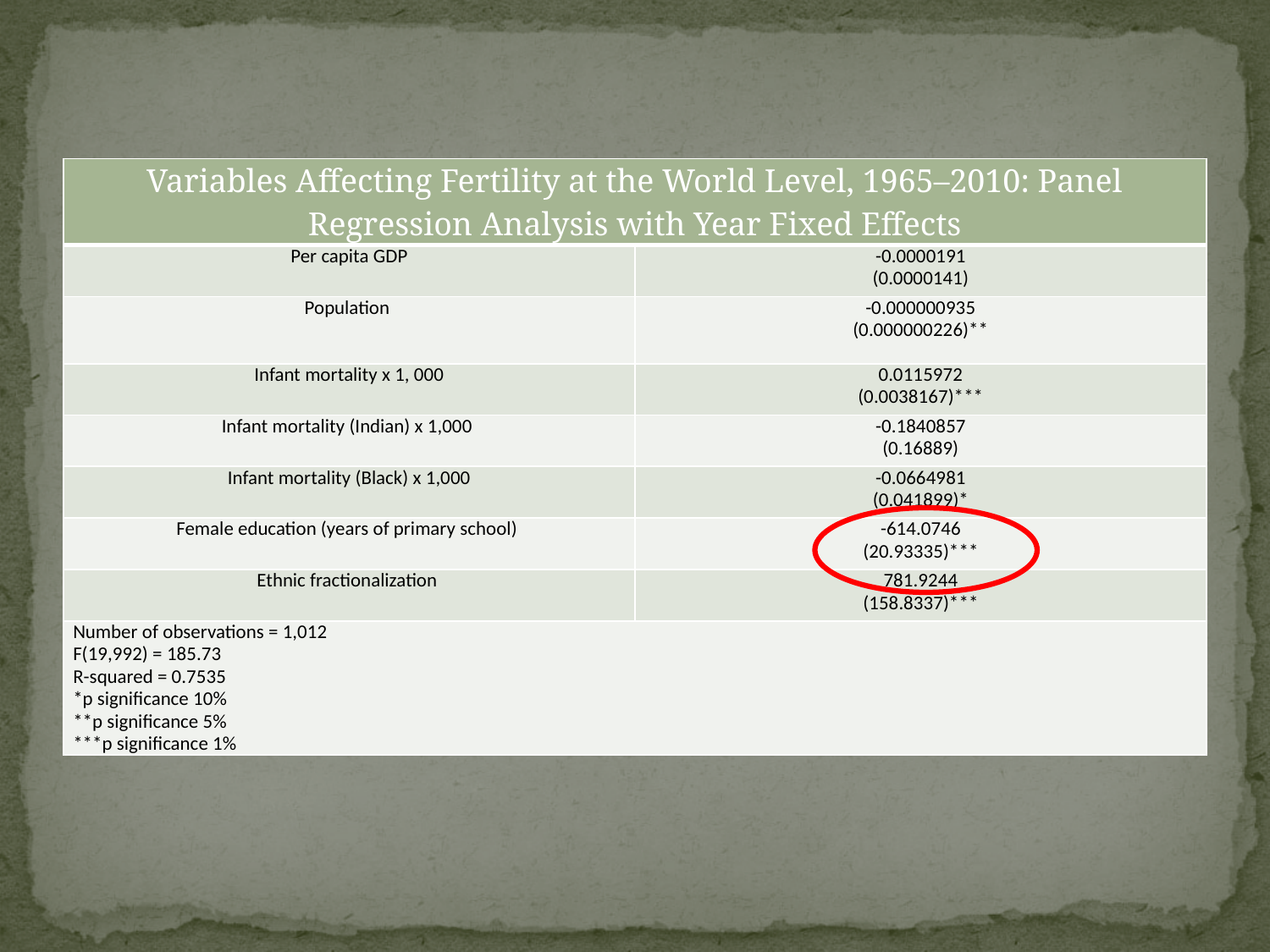

| Variables Affecting Fertility at the World Level, 1965–2010: Panel Regression Analysis with Year Fixed Effects |  |
| --- | --- |
| Per capita GDP | -0.0000191 (0.0000141) |
| Population | -0.000000935 (0.000000226)\*\* |
| Infant mortality x 1, 000 | 0.0115972 (0.0038167)\*\*\* |
| Infant mortality (Indian) x 1,000 | -0.1840857 (0.16889) |
| Infant mortality (Black) x 1,000 | -0.0664981 (0.041899)\* |
| Female education (years of primary school) | -614.0746 (20.93335)\*\*\* |
| Ethnic fractionalization | 781.9244 (158.8337)\*\*\* |
| Number of observations = 1,012 F(19,992) = 185.73 R-squared = 0.7535 \*p significance 10% \*\*p significance 5% \*\*\*p significance 1% |  |